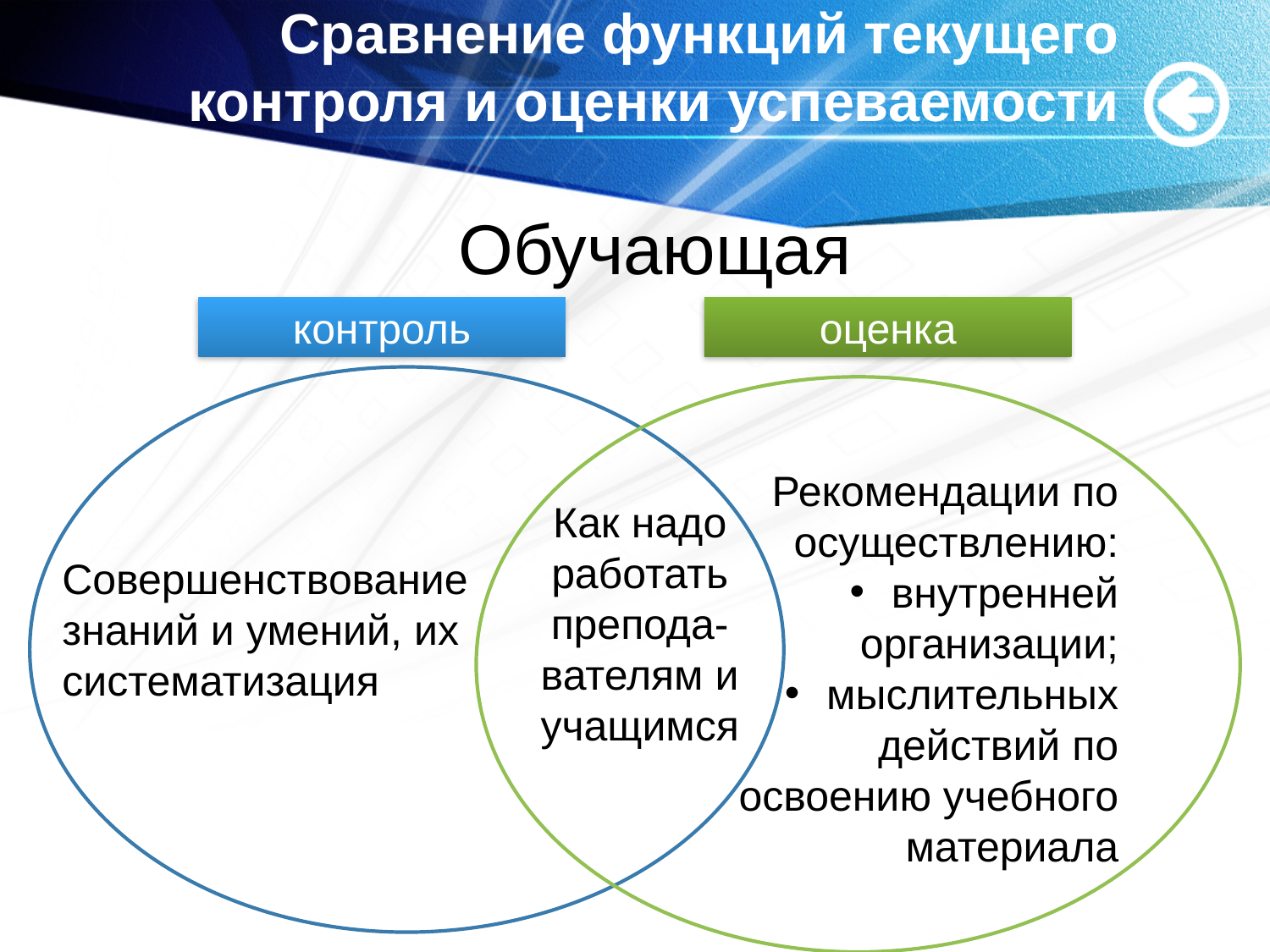

# Сравнение функций текущего контроля и оценки успеваемости
Обучающая
контроль
оценка

Рекомендации по осуществлению:
 внутренней организации;
 мыслительных действий по освоению учебного материала

Как надо работать препода-вателям и учащимся
Совершенствование знаний и умений, их систематизация